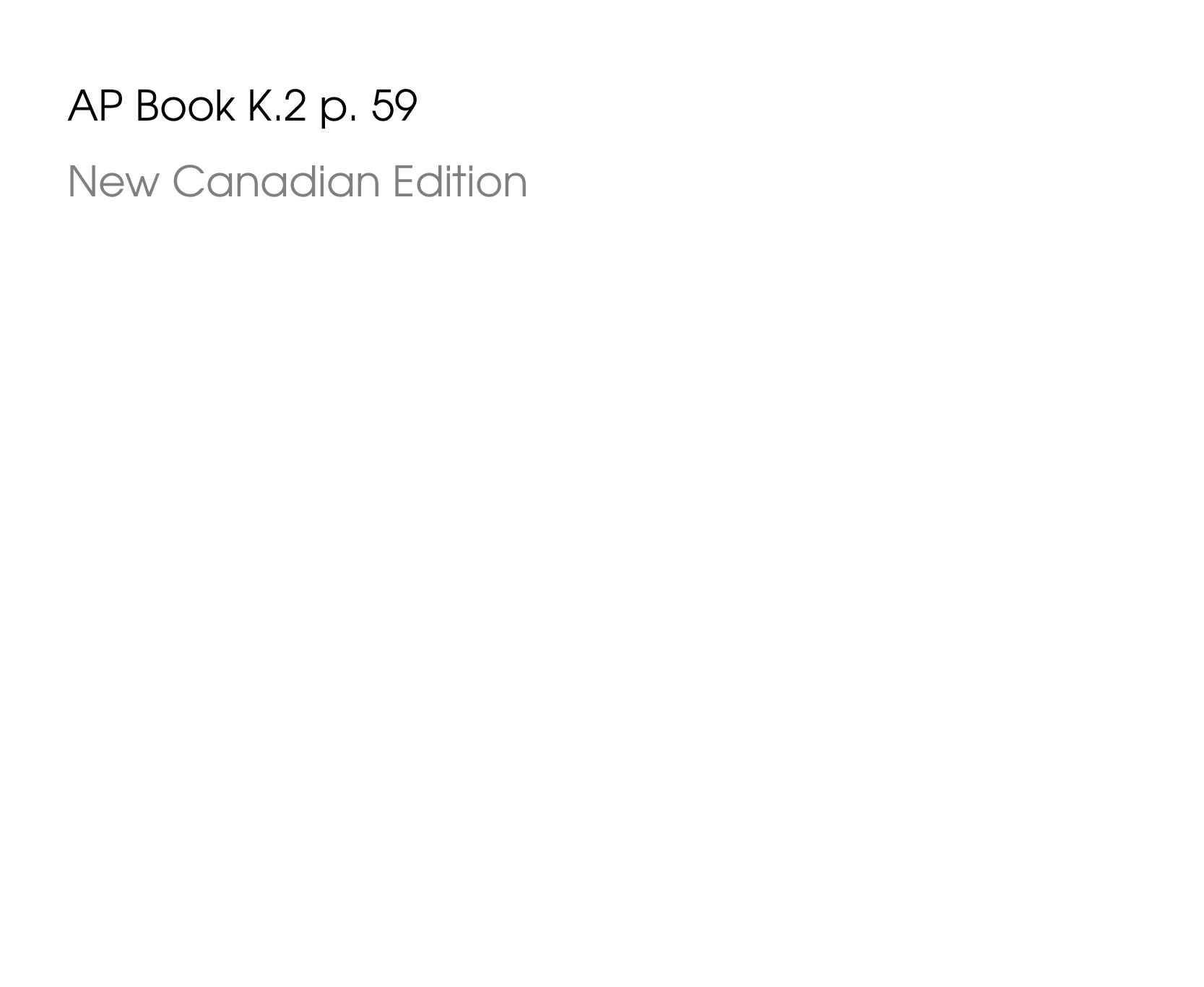

AP Book K.2 p. 59
New Canadian Edition